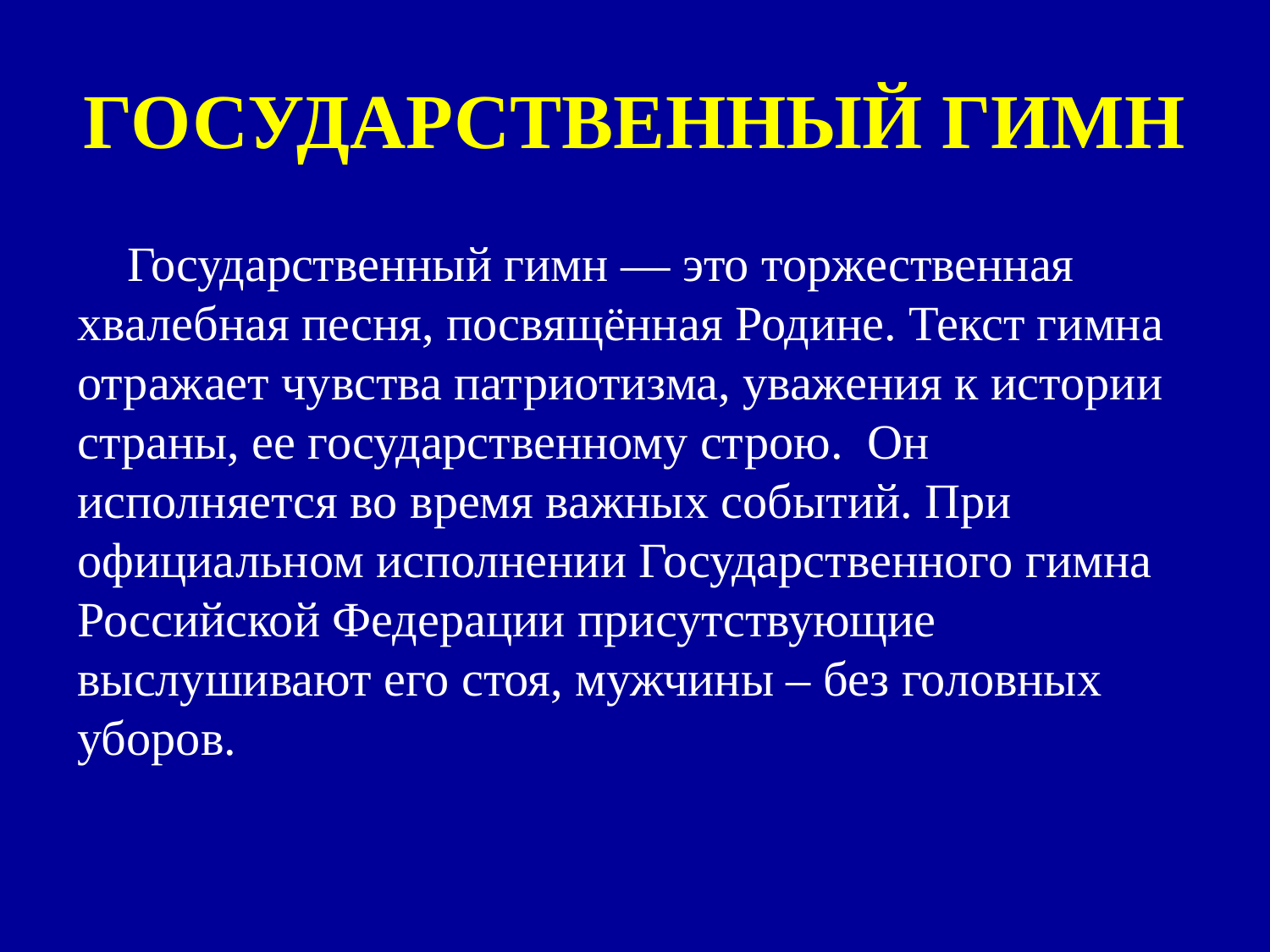

# Государственный гимн
Государственный гимн — это торжественная хвалебная песня, посвящённая Родине. Текст гимна отражает чувства патриотизма, уважения к истории страны, ее государственному строю.  Он исполняется во время важных событий. При официальном исполнении Государственного гимна Российской Федерации присутствующие выслушивают его стоя, мужчины – без головных уборов.